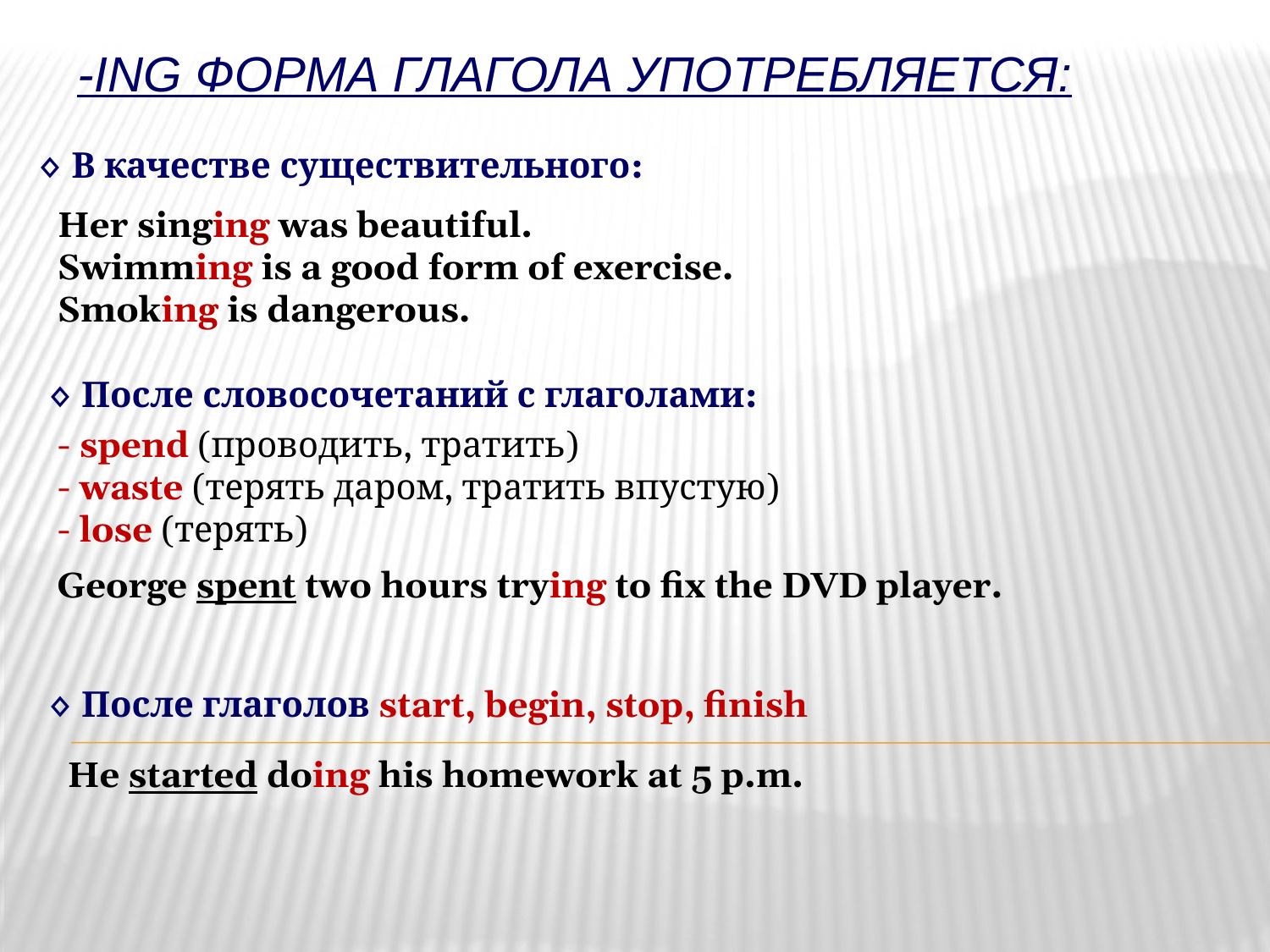

-ing форма глагола употребляется:
◊ В качестве существительного:
Her singing was beautiful.
Swimming is a good form of exercise.
Smoking is dangerous.
◊ После словосочетаний с глаголами:

- spend (проводить, тратить)
- waste (терять даром, тратить впустую)
- lose (терять)
George spent two hours trying to fix the DVD player.
◊ После глаголов start, begin, stop, finish

He started doing his homework at 5 p.m.